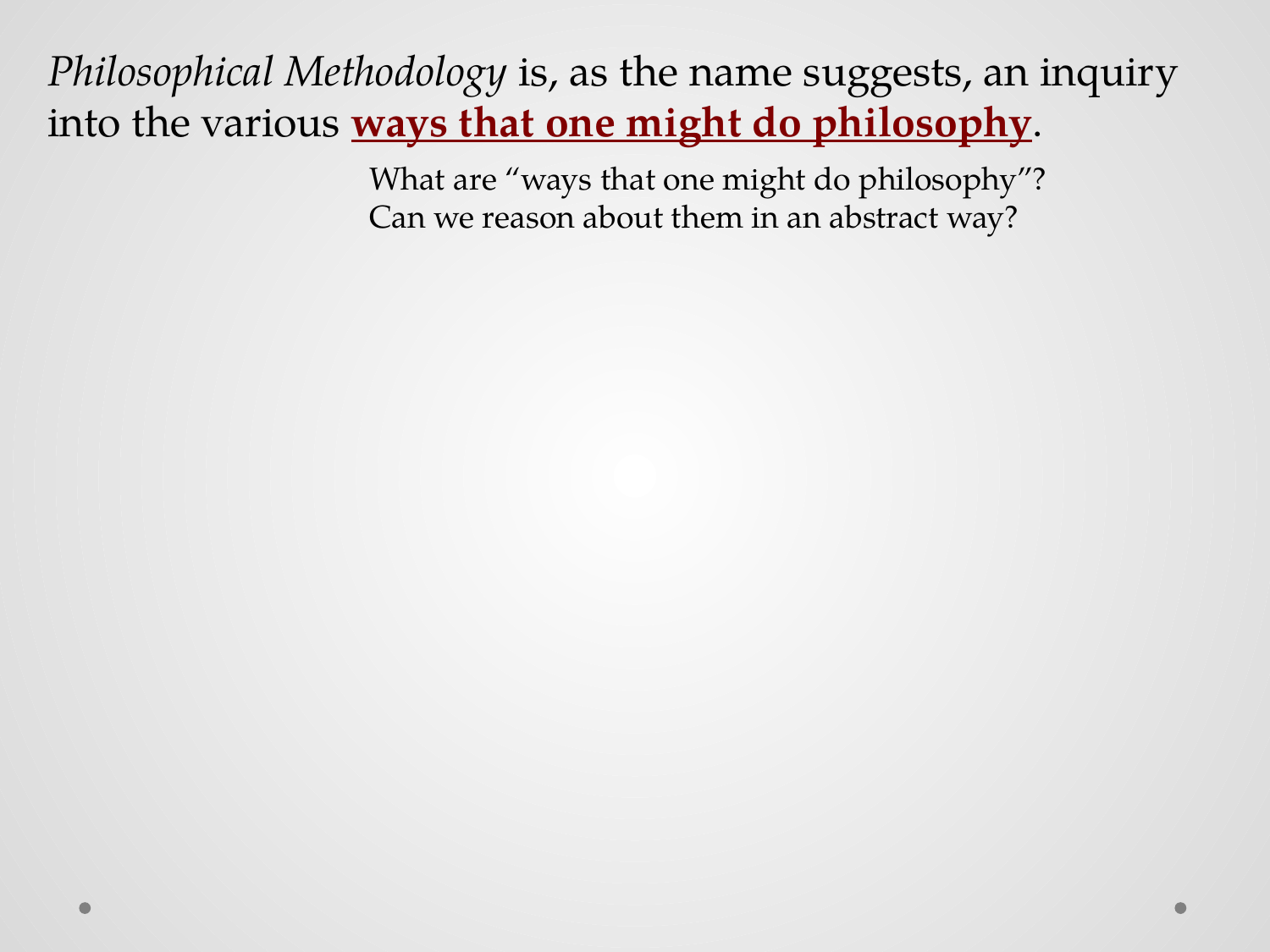

Philosophical Methodology is, as the name suggests, an inquiry into the various ways that one might do philosophy.
What are “ways that one might do philosophy”?
Can we reason about them in an abstract way?